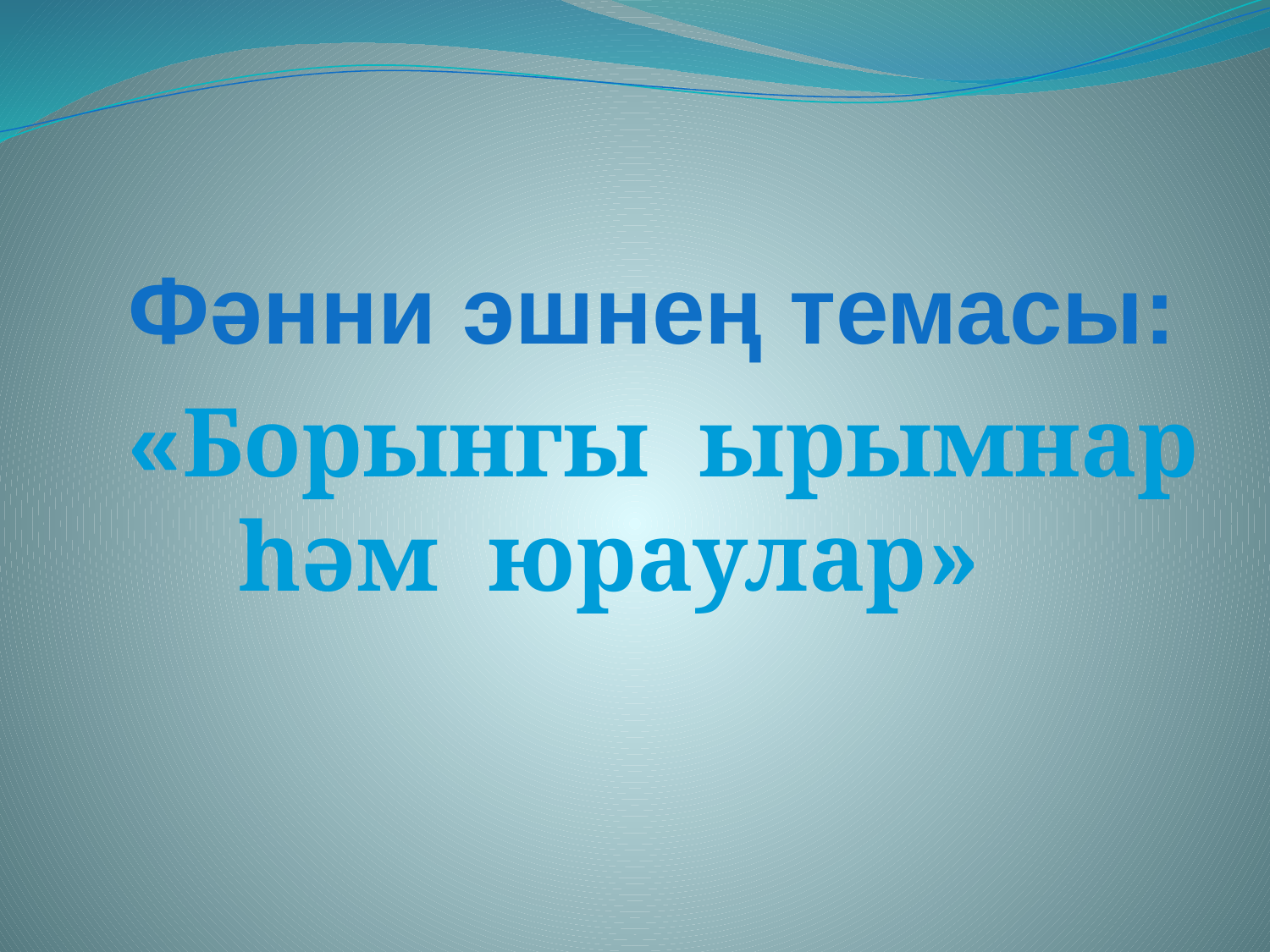

Фәнни эшнең темасы:
 «Борынгы  ырымнар     һәм  юраулар»